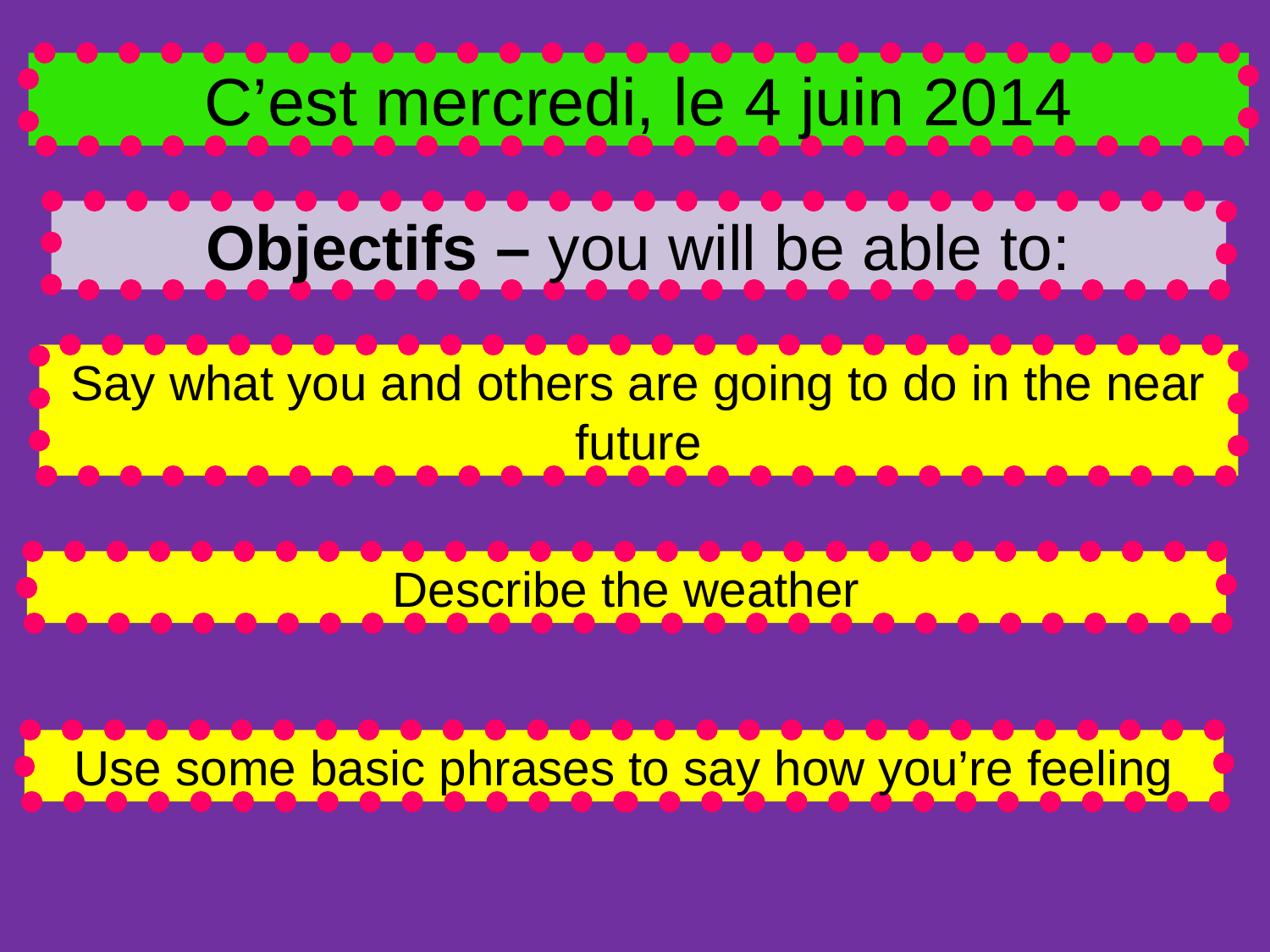

C’est mercredi, le 4 juin 2014
Objectifs – you will be able to:
Say what you and others are going to do in the near future
Describe the weather
Use some basic phrases to say how you’re feeling